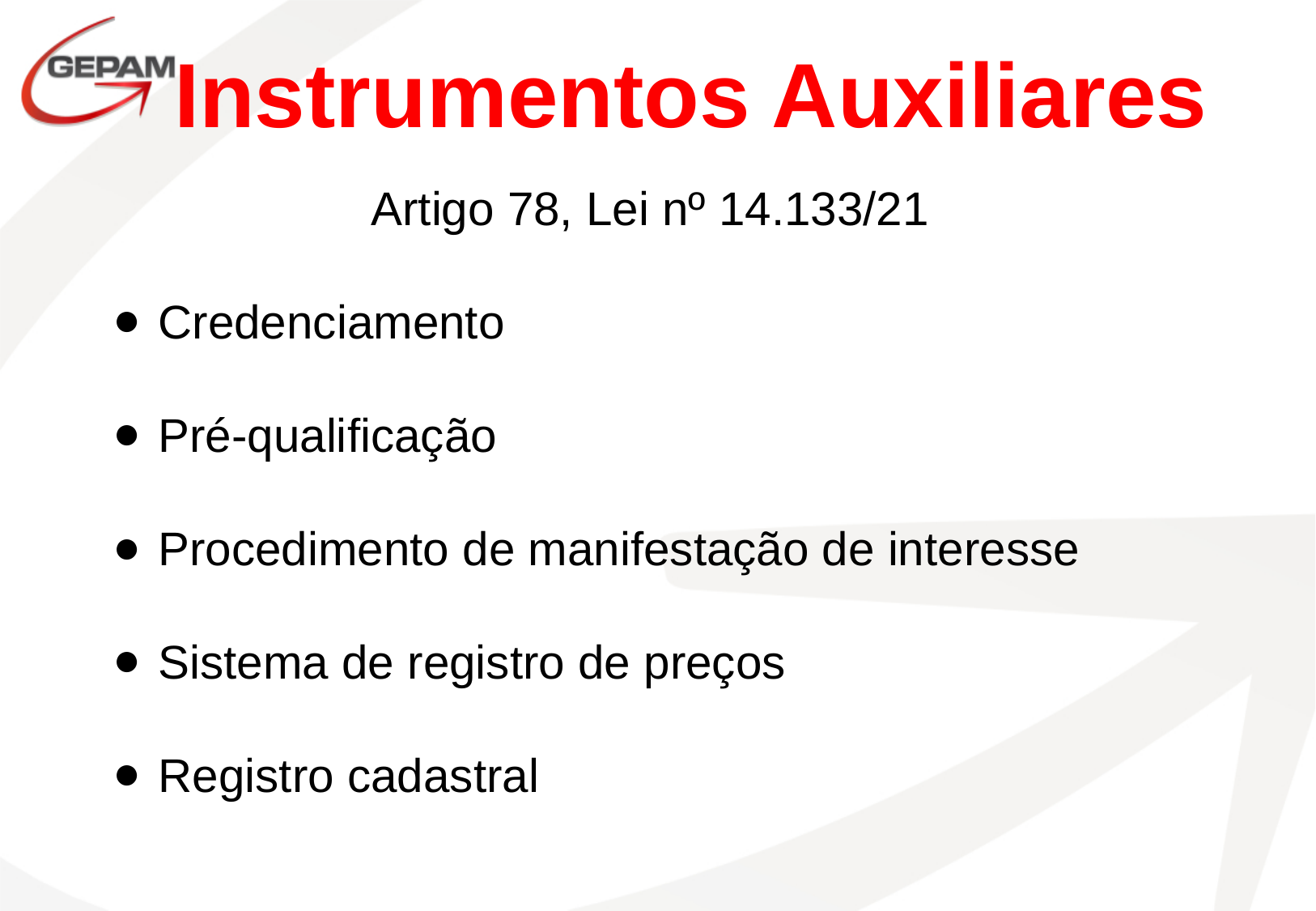

# Instrumentos Auxiliares
Artigo 78, Lei nº 14.133/21

Credenciamento

Pré-qualificação

Procedimento de manifestação de interesse

Sistema de registro de preços

Registro cadastral